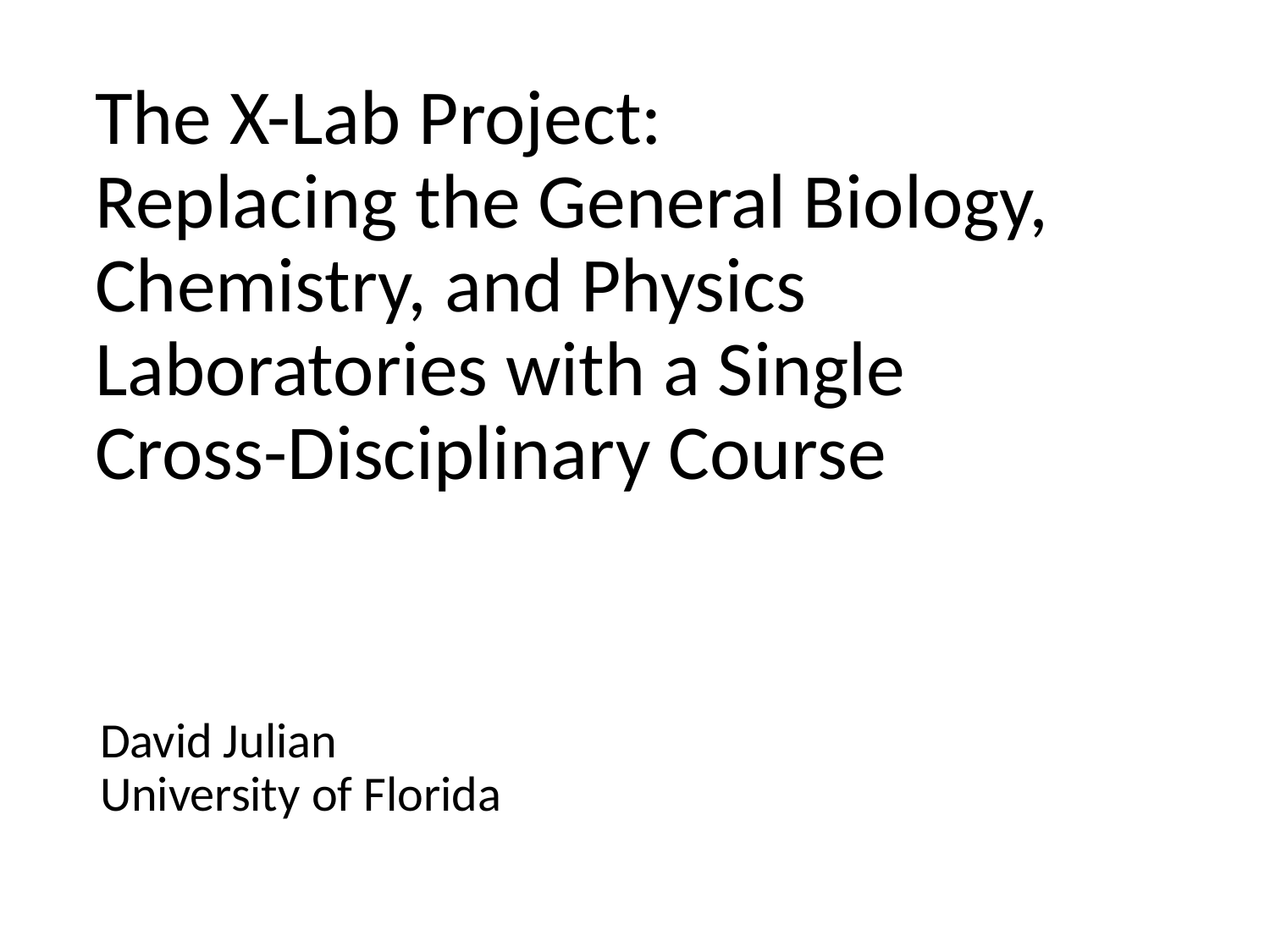

# The X-Lab Project: Replacing the General Biology, Chemistry, and Physics Laboratories with a Single Cross-Disciplinary Course
David Julian
University of Florida